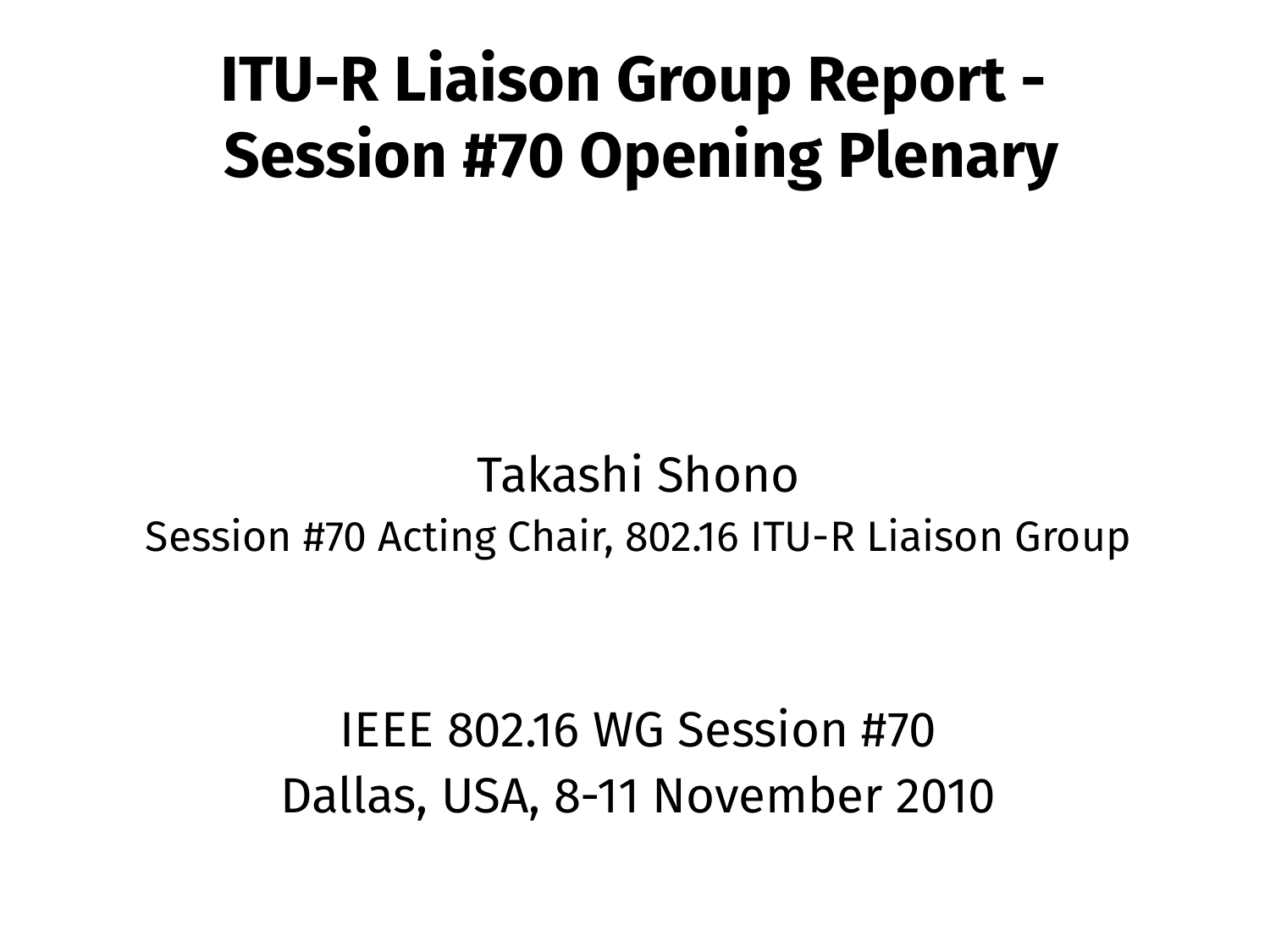

# ITU-R Liaison Group Report - Session #70 Opening Plenary

Takashi Shono
Session #70 Acting Chair, 802.16 ITU-R Liaison Group

IEEE 802.16 WG Session #70
Dallas, USA, 8-11 November 2010